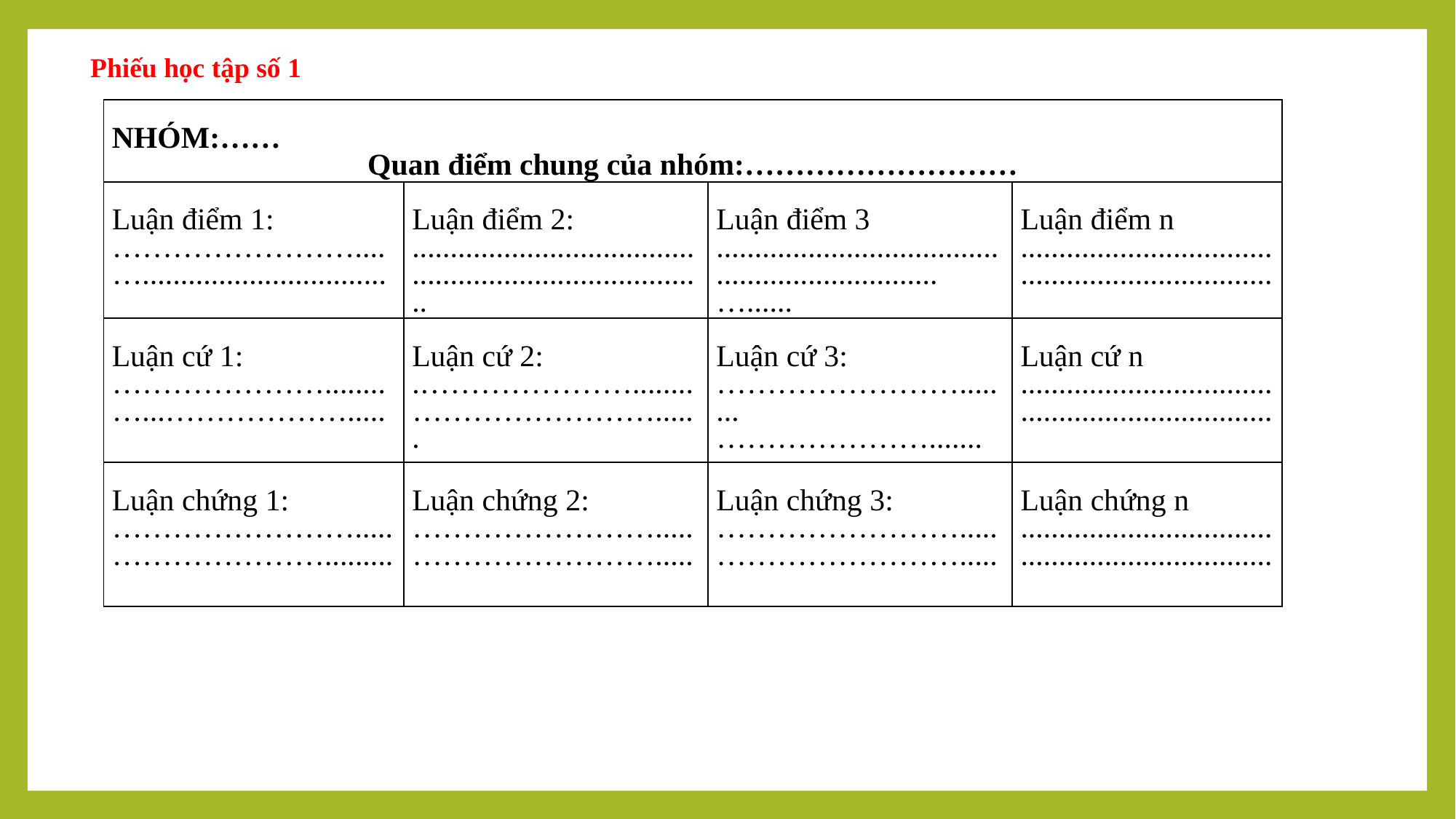

Phiếu học tập số 1
| NHÓM:…… Quan điểm chung của nhóm:……………………… |  |  |  |
| --- | --- | --- | --- |
| Luận điểm 1: ……………………....…................................ | Luận điểm 2: ............................................................................ | Luận điểm 3 ..................................................................…...... | Luận điểm n .................................................................. |
| Luận cứ 1: …………………........ …...………………..... | Luận cứ 2: .…………………........ ……………………...... | Luận cứ 3: ……………………..... ...…………………....... | Luận cứ n .................................................................. |
| Luận chứng 1: ……………………..... …………………......... | Luận chứng 2: ……………………..... ……………………..... | Luận chứng 3: ……………………..... ……………………..... | Luận chứng n .................................................................. |